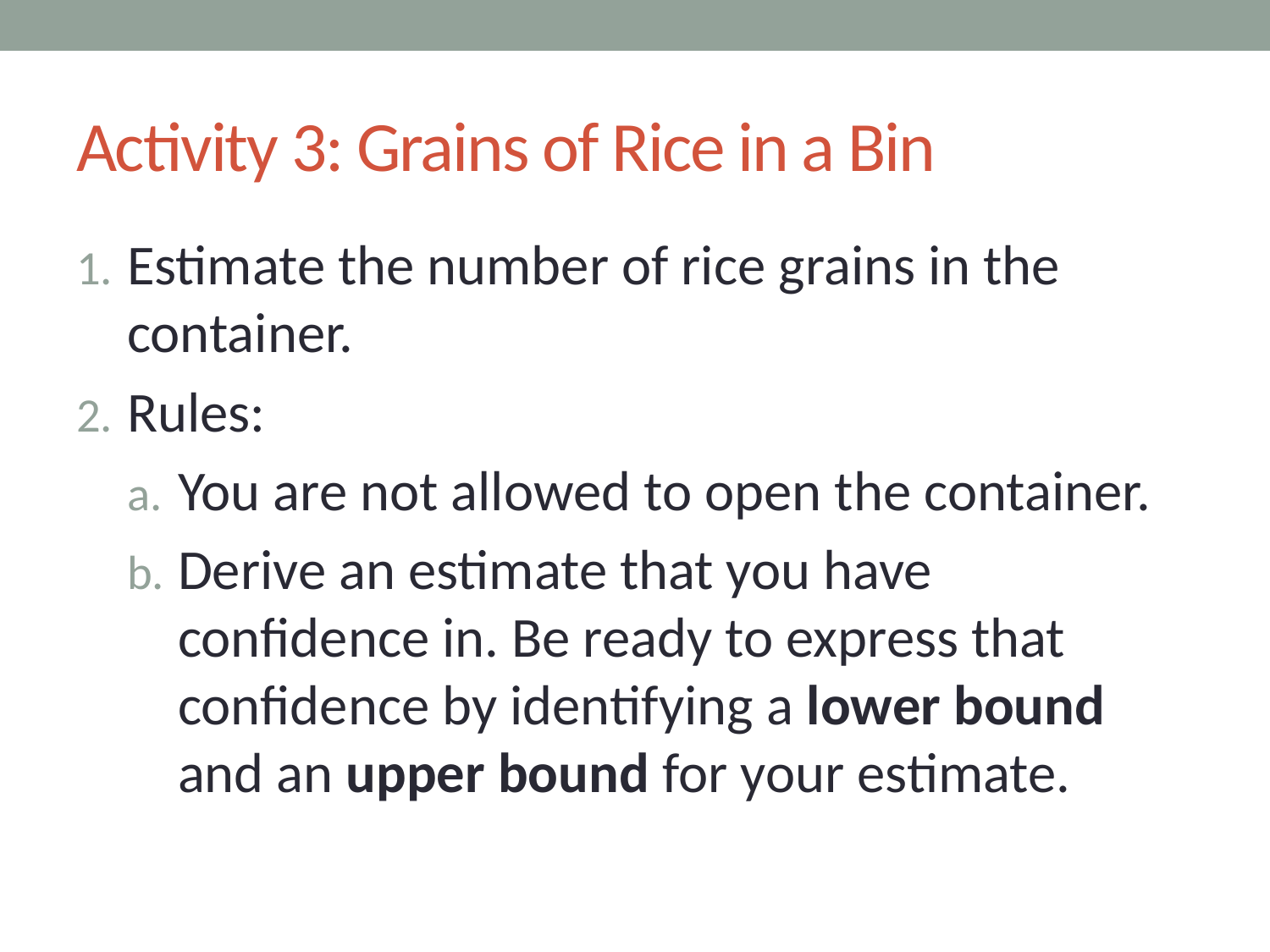

# Activity 3: Grains of Rice in a Bin
Estimate the number of rice grains in the container.
Rules:
You are not allowed to open the container.
Derive an estimate that you have confidence in. Be ready to express that confidence by identifying a lower bound and an upper bound for your estimate.